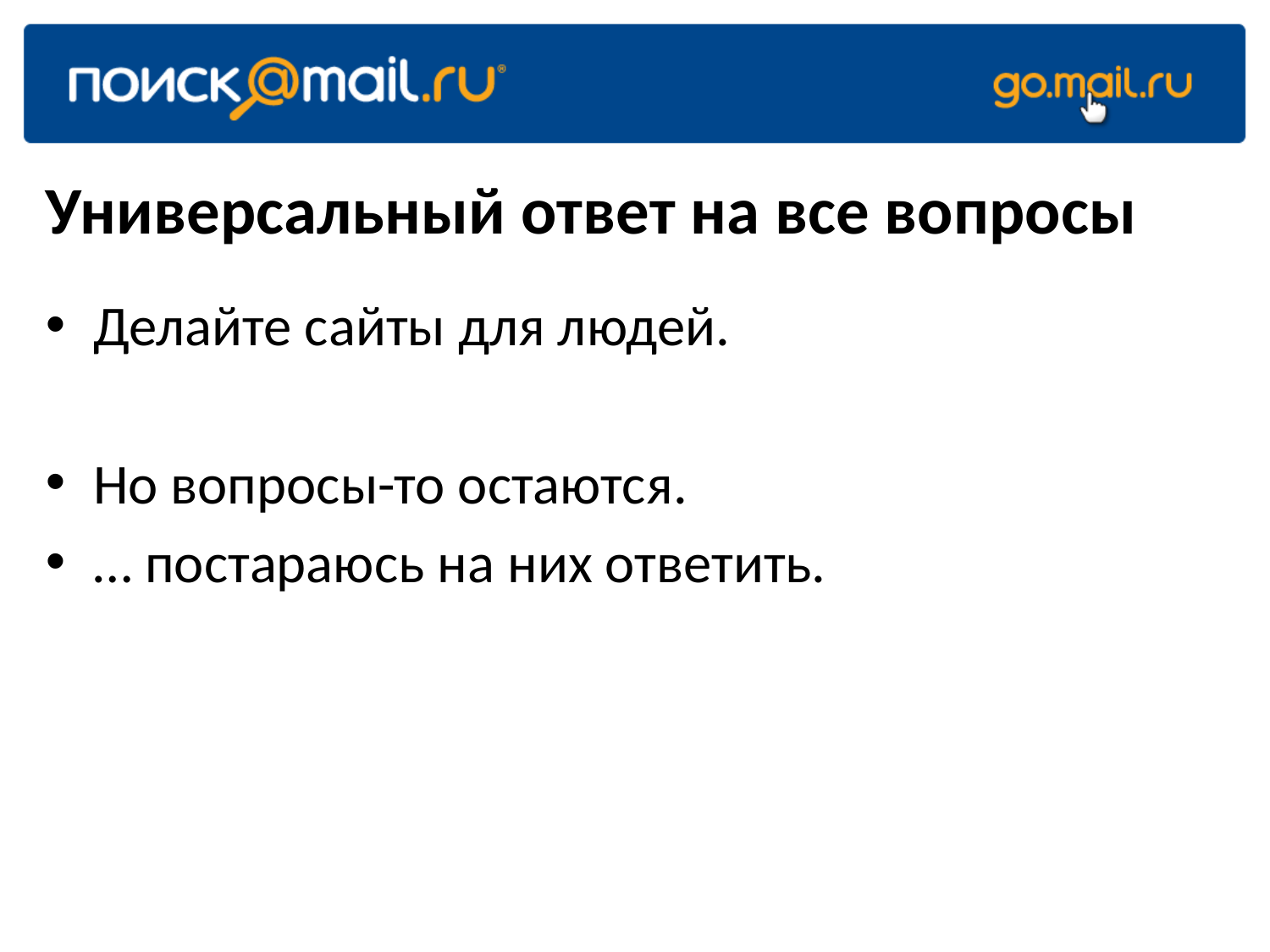

# Универсальный ответ на все вопросы
Делайте сайты для людей.

Но вопросы-то остаются.
… постараюсь на них ответить.